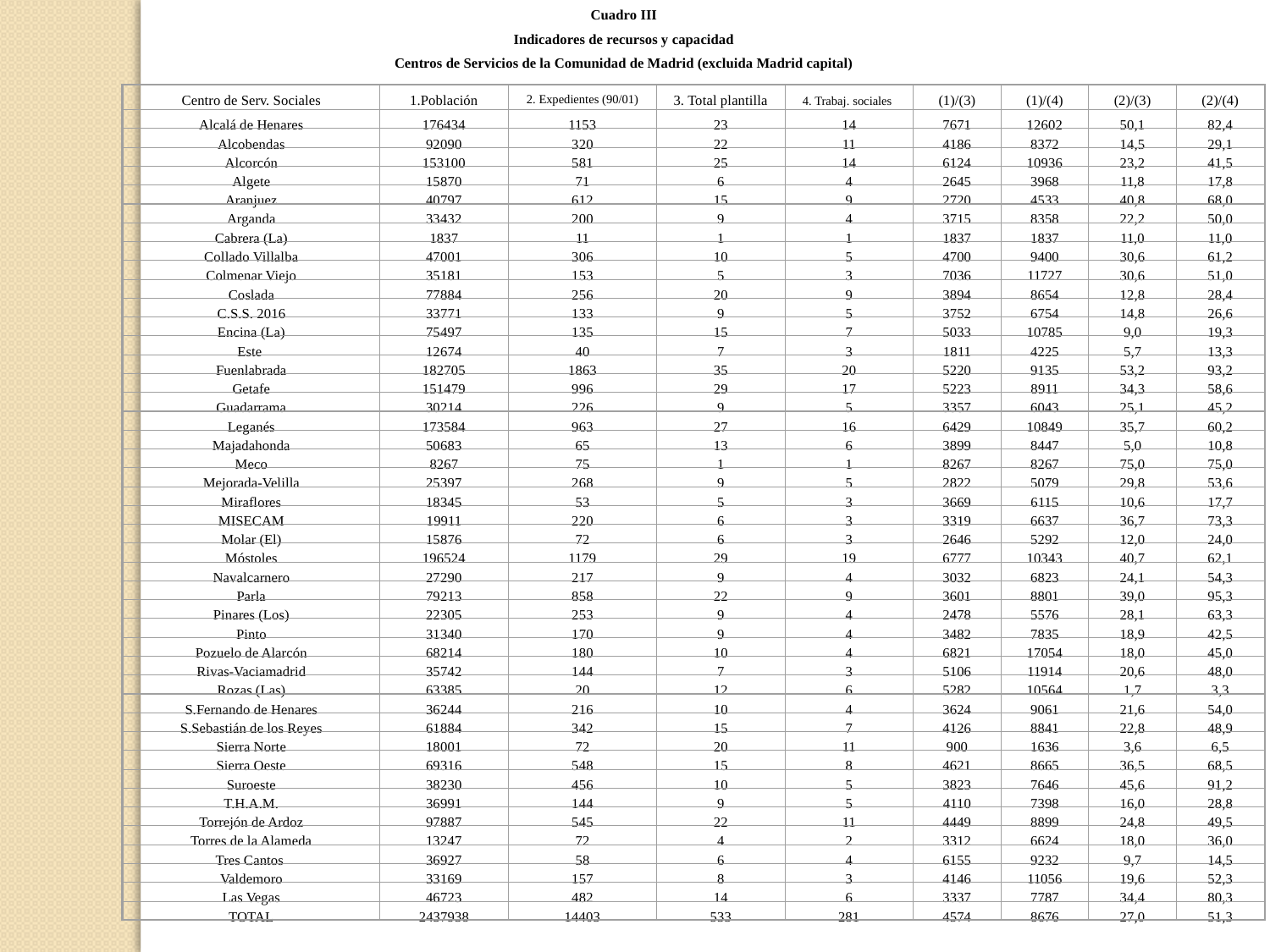

Cuadro III
Indicadores de recursos y capacidad
Centros de Servicios de la Comunidad de Madrid (excluida Madrid capital)

Centro de Serv. Sociales

1.Población

2. Expedientes (90/01)

3. Total plantilla

4. Trabaj. sociales

(1)/(3)

(1)/(4)

(2)/(3)

(2)/(4)

Alcalá de Henares

176434

1153

23

14

7671

12602

50,1

82,4

Alcobendas

92090

320

22

11

4186

8372

14,5

29,1

Alcorcón

153100

581

25

14

6124

10936

23,2

41,5

Algete

15870

71

6

4

2645

3968

11,8

17,8

Aranjuez

40797

612

15

9

2720

4533

40,8

68,0

Arganda

33432

200

9

4

3715

8358

22,2

50,0

Cabrera (La)

1837

11

1

1

1837

1837

11,0

11,0

Collado Villalba

47001

306

10

5

4700

9400

30,6

61,2

Colmenar Viejo

35181

153

5

3

7036

11727

30,6

51,0

Coslada

77884

256

20

9

3894

8654

12,8

28,4

C.S.S. 2016

33771

133

9

5

3752

6754

14,8

26,6

Encina (La)

75497

135

15

7

5033

10785

9,0

19,3

Este

12674

40

7

3

1811

4225

5,7

13,3

Fuenlabrada

182705

1863

35

20

5220

9135

53,2

93,2

Getafe

151479

996

29

17

5223

8911

34,3

58,6

Guadarrama

30214

226

9

5

3357

6043

25,1

45,2

Leganés

173584

963

27

16

6429

10849

35,7

60,2

Majadahonda

50683

65

13

6

3899

8447

5,0

10,8

Meco

8267

75

1

1

8267

8267

75,0

75,0

Mejorada-Velilla

25397

268

9

5

2822

5079

29,8

53,6

Miraflores

18345

53

5

3

3669

6115

10,6

17,7

MISECAM

19911

220

6

3

3319

6637

36,7

73,3

Molar (El)

15876

72

6

3

2646

5292

12,0

24,0

Móstoles

196524

1179

29

19

6777

10343

40,7

62,1

Navalcarnero

27290

217

9

4

3032

6823

24,1

54,3

Parla

79213

858

22

9

3601

8801

39,0

95,3

Pinares (Los)

22305

253

9

4

2478

5576

28,1

63,3

Pinto

31340

170

9

4

3482

7835

18,9

42,5

Pozuelo de Alarcón

68214

180

10

4

6821

17054

18,0

45,0

Rivas-Vaciamadrid

35742

144

7

3

5106

11914

20,6

48,0

Rozas (Las)

63385

20

12

6

5282

10564

1,7

3,3

S.Fernando de Henares

36244

216

10

4

3624

9061

21,6

54,0

S.Sebastián de los Reyes

61884

342

15

7

4126

8841

22,8

48,9

Sierra Norte

18001

72

20

11

900

1636

3,6

6,5

Sierra Oeste

69316

548

15

8

4621

8665

36,5

68,5

Suroeste

38230

456

10

5

3823

7646

45,6

91,2

T.H.A.M.

36991

144

9

5

4110

7398

16,0

28,8

Torrejón de Ardoz

97887

545

22

11

4449

8899

24,8

49,5

Torres de la Alameda

13247

72

4

2

3312

6624

18,0

36,0

Tres Cantos

36927

58

6

4

6155

9232

9,7

14,5

Valdemoro

33169

157

8

3

4146

11056

19,6

52,3

Las Vegas

46723

482

14

6

3337

7787

34,4

80,3

TOTAL

2437938

14403

533

281

4574

8676

27,0

51,3